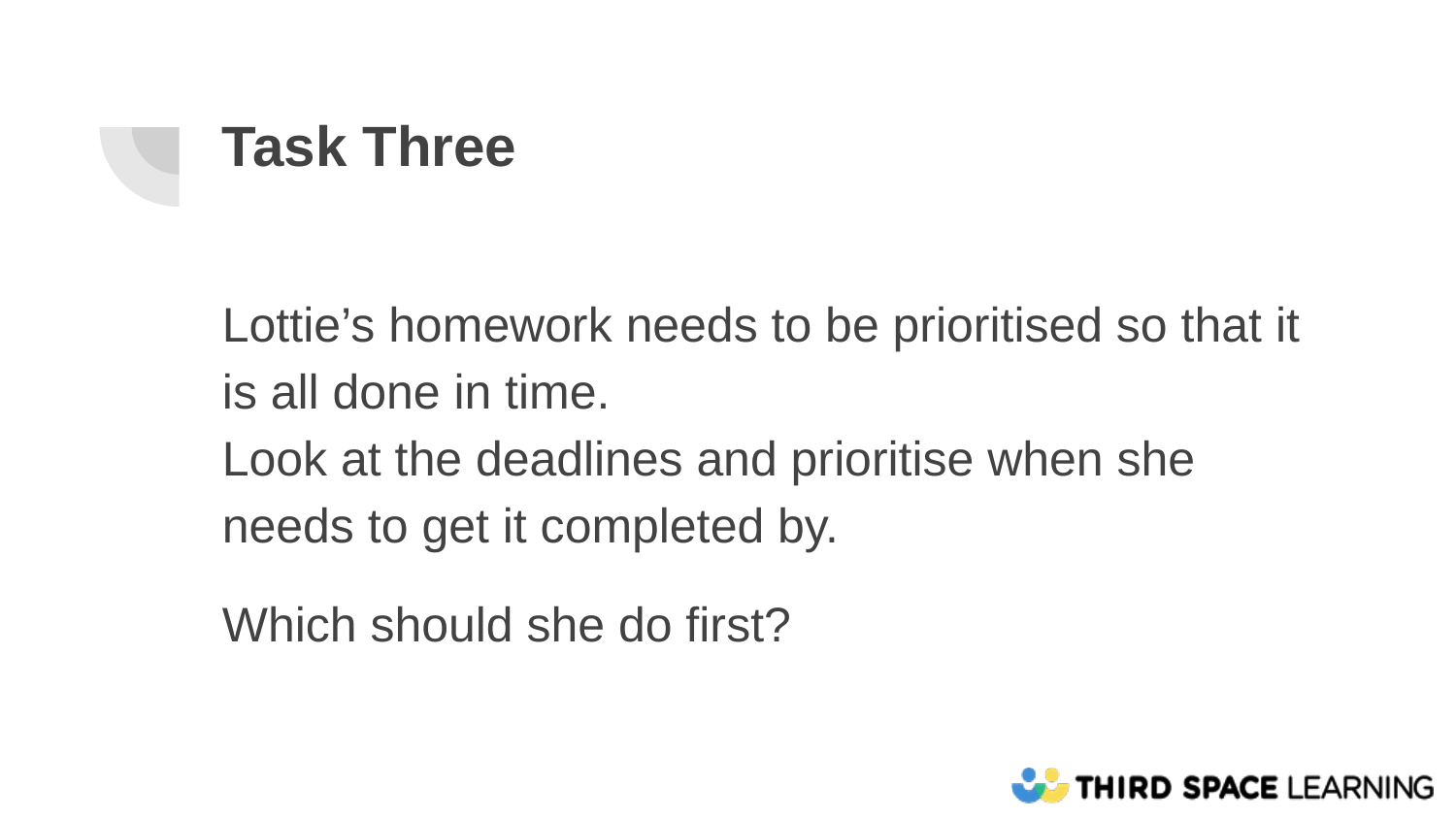

# Task Three
Lottie’s homework needs to be prioritised so that it is all done in time.
Look at the deadlines and prioritise when she needs to get it completed by.
Which should she do first?